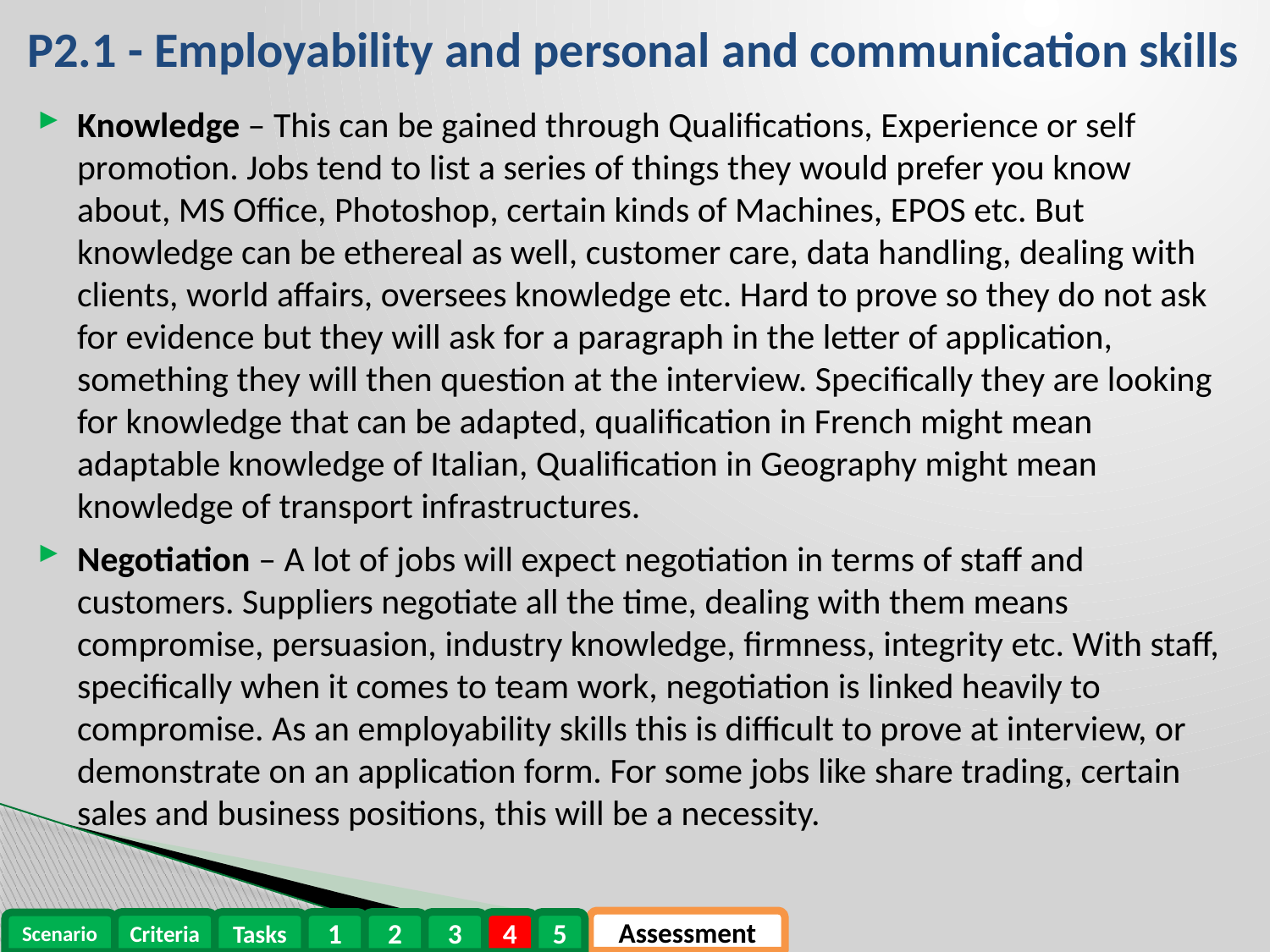

# P2.1 - Employability and personal and communication skills
Knowledge – This can be gained through Qualifications, Experience or self promotion. Jobs tend to list a series of things they would prefer you know about, MS Office, Photoshop, certain kinds of Machines, EPOS etc. But knowledge can be ethereal as well, customer care, data handling, dealing with clients, world affairs, oversees knowledge etc. Hard to prove so they do not ask for evidence but they will ask for a paragraph in the letter of application, something they will then question at the interview. Specifically they are looking for knowledge that can be adapted, qualification in French might mean adaptable knowledge of Italian, Qualification in Geography might mean knowledge of transport infrastructures.
Negotiation – A lot of jobs will expect negotiation in terms of staff and customers. Suppliers negotiate all the time, dealing with them means compromise, persuasion, industry knowledge, firmness, integrity etc. With staff, specifically when it comes to team work, negotiation is linked heavily to compromise. As an employability skills this is difficult to prove at interview, or demonstrate on an application form. For some jobs like share trading, certain sales and business positions, this will be a necessity.